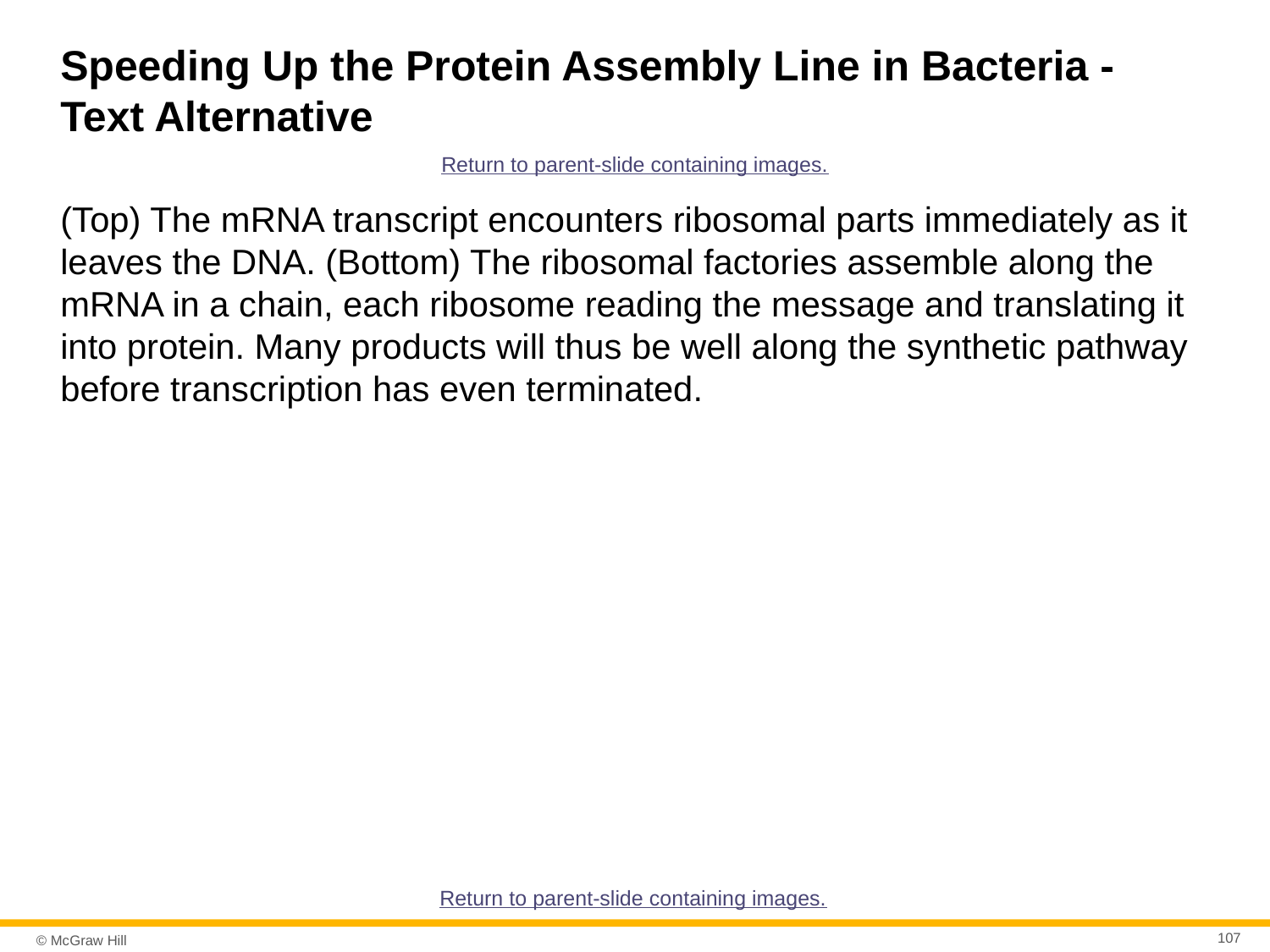

# Speeding Up the Protein Assembly Line in Bacteria - Text Alternative
Return to parent-slide containing images.
(Top) The mRNA transcript encounters ribosomal parts immediately as it leaves the DNA. (Bottom) The ribosomal factories assemble along the mRNA in a chain, each ribosome reading the message and translating it into protein. Many products will thus be well along the synthetic pathway before transcription has even terminated.
Return to parent-slide containing images.